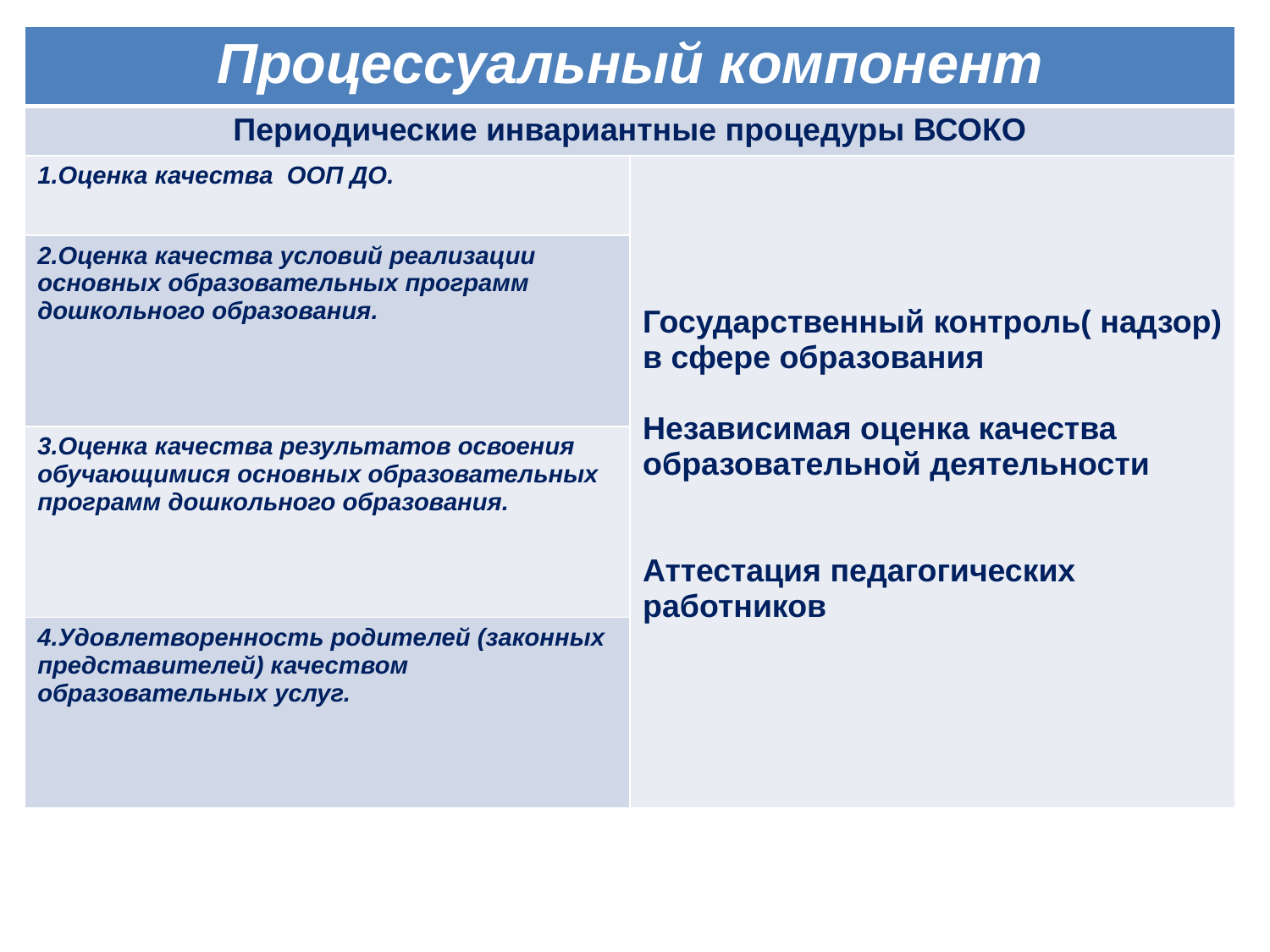

| Процессуальный компонент |  |
| --- | --- |
| Периодические инвариантные процедуры ВСОКО |  |
| 1.Оценка качества ООП ДО. | Государственный контроль( надзор) в сфере образования Независимая оценка качества образовательной деятельности Аттестация педагогических работников |
| 2.Оценка качества условий реализации основных образовательных программ дошкольного образования. |  |
| 3.Оценка качества результатов освоения обучающимися основных образовательных программ дошкольного образования. |  |
| 4.Удовлетворенность родителей (законных представителей) качеством образовательных услуг. |  |